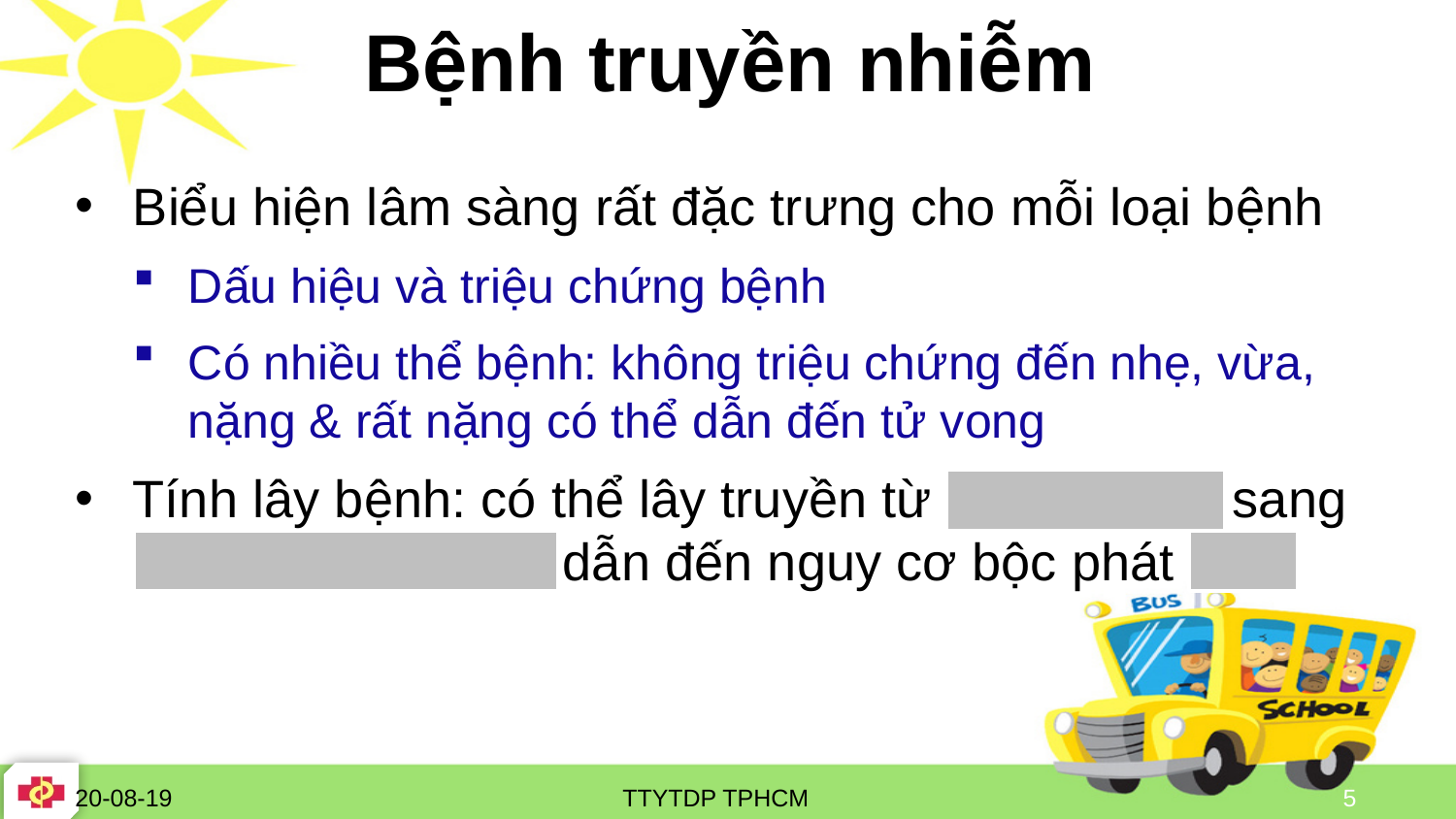

# Bệnh truyền nhiễm
Biểu hiện lâm sàng rất đặc trưng cho mỗi loại bệnh
Dấu hiệu và triệu chứng bệnh
Có nhiều thể bệnh: không triệu chứng đến nhẹ, vừa, nặng & rất nặng có thể dẫn đến tử vong
Tính lây bệnh: có thể lây truyền từ người bệnh sang người khỏe mạnh dẫn đến nguy cơ bộc phát dịch

20-08-19
TTYTDP TPHCM
5